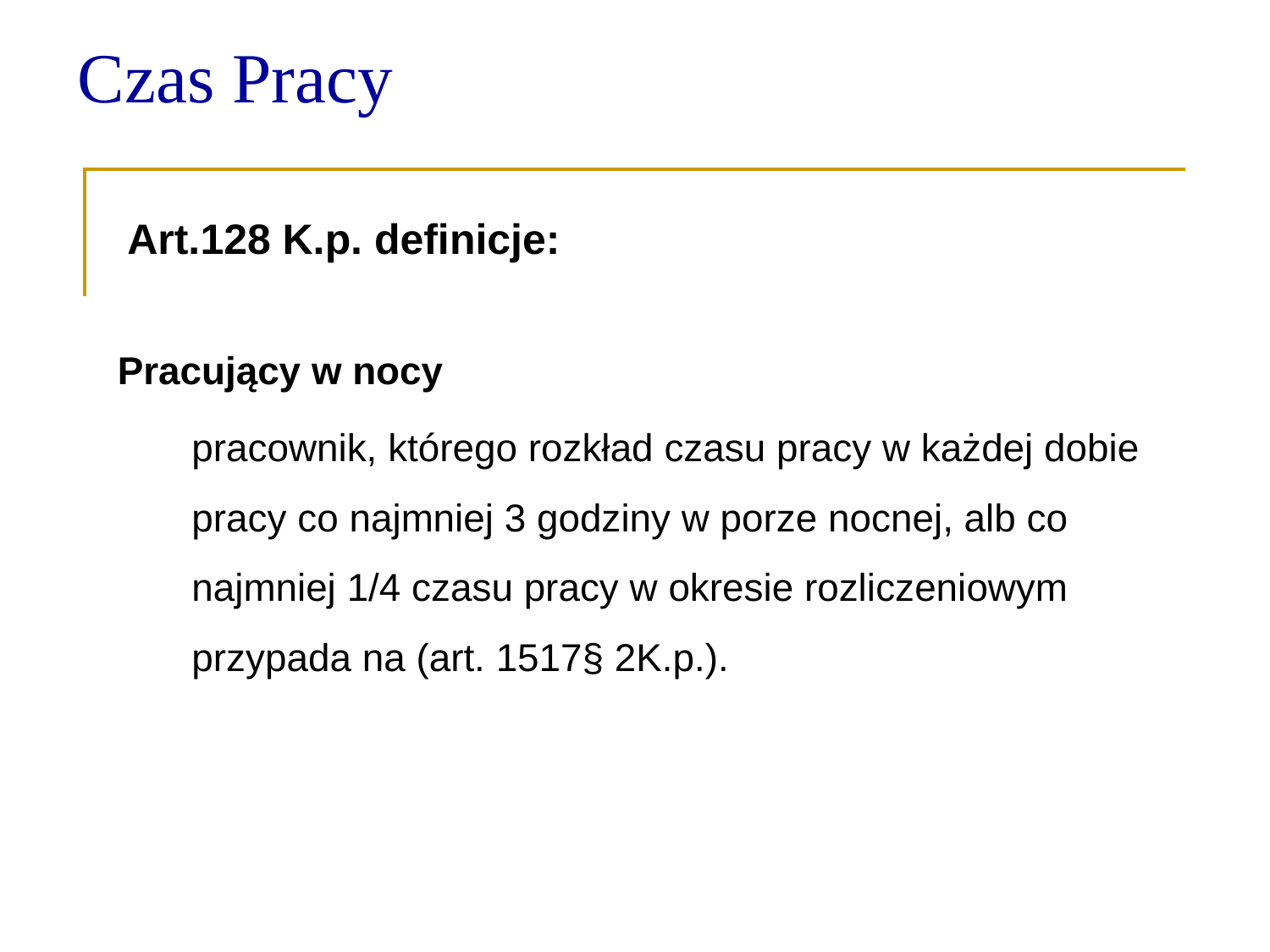

# Czas Pracy
Art.128 K.p. definicje:
Pracujący w nocy
	pracownik, którego rozkład czasu pracy w każdej dobie pracy co najmniej 3 godziny w porze nocnej, alb co najmniej 1/4 czasu pracy w okresie rozliczeniowym przypada na (art. 1517§ 2K.p.).